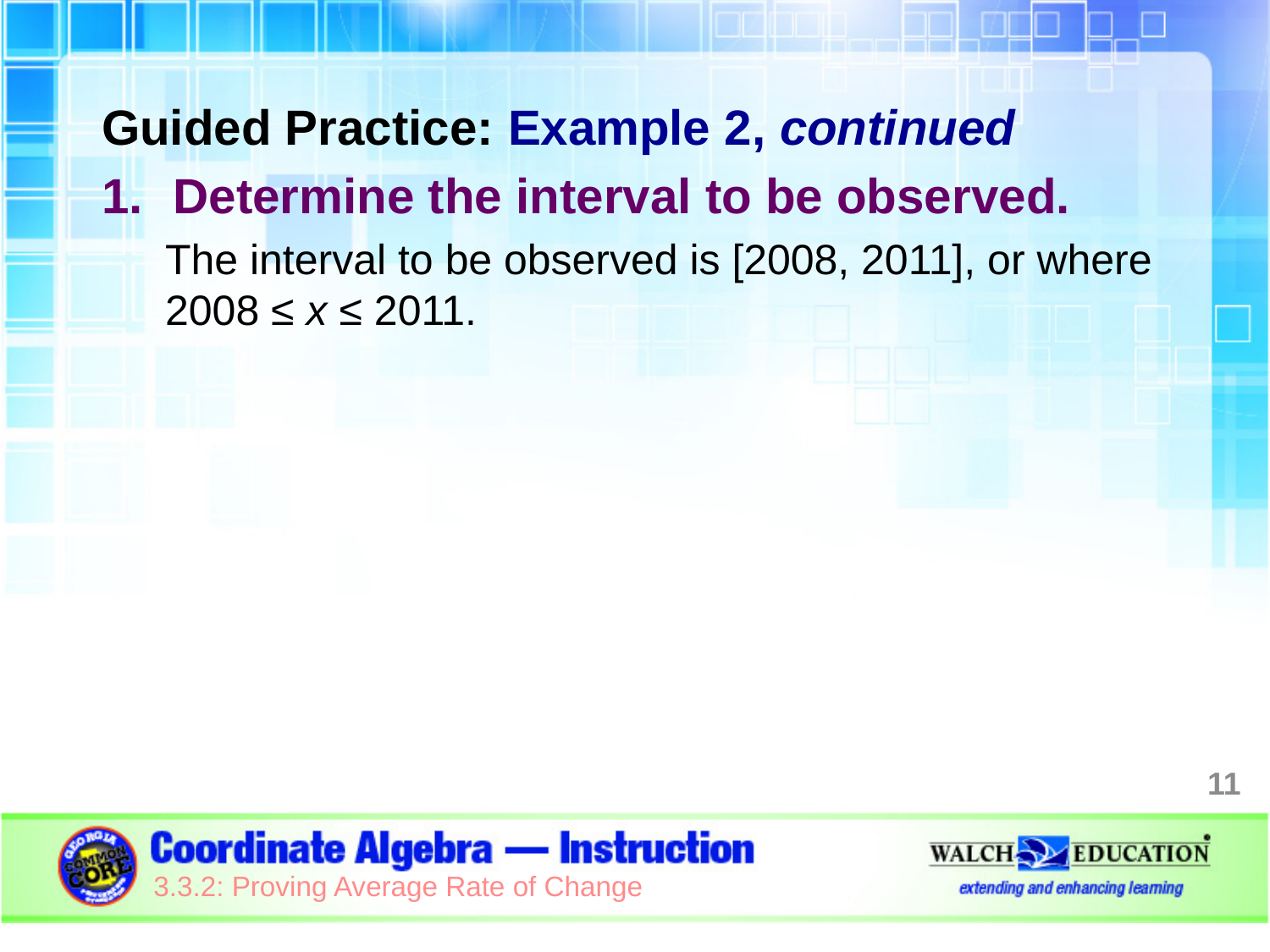

Guided Practice: Example 2, continued
Determine the interval to be observed.
The interval to be observed is [2008, 2011], or where 2008 ≤ x ≤ 2011.

11
3.3.2: Proving Average Rate of Change